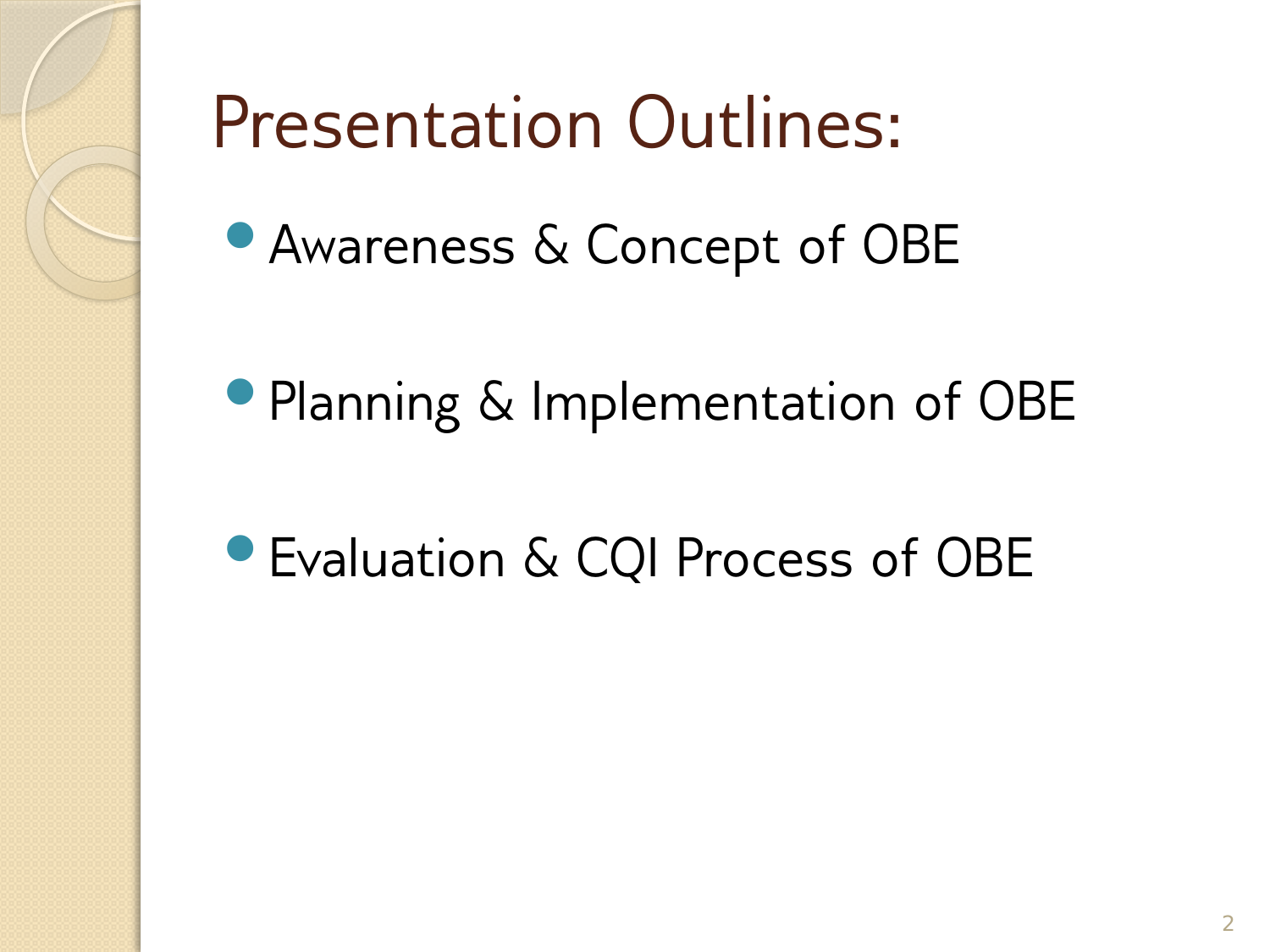

# Presentation Outlines:
Awareness & Concept of OBE

Planning & Implementation of OBE

Evaluation & CQI Process of OBE
2